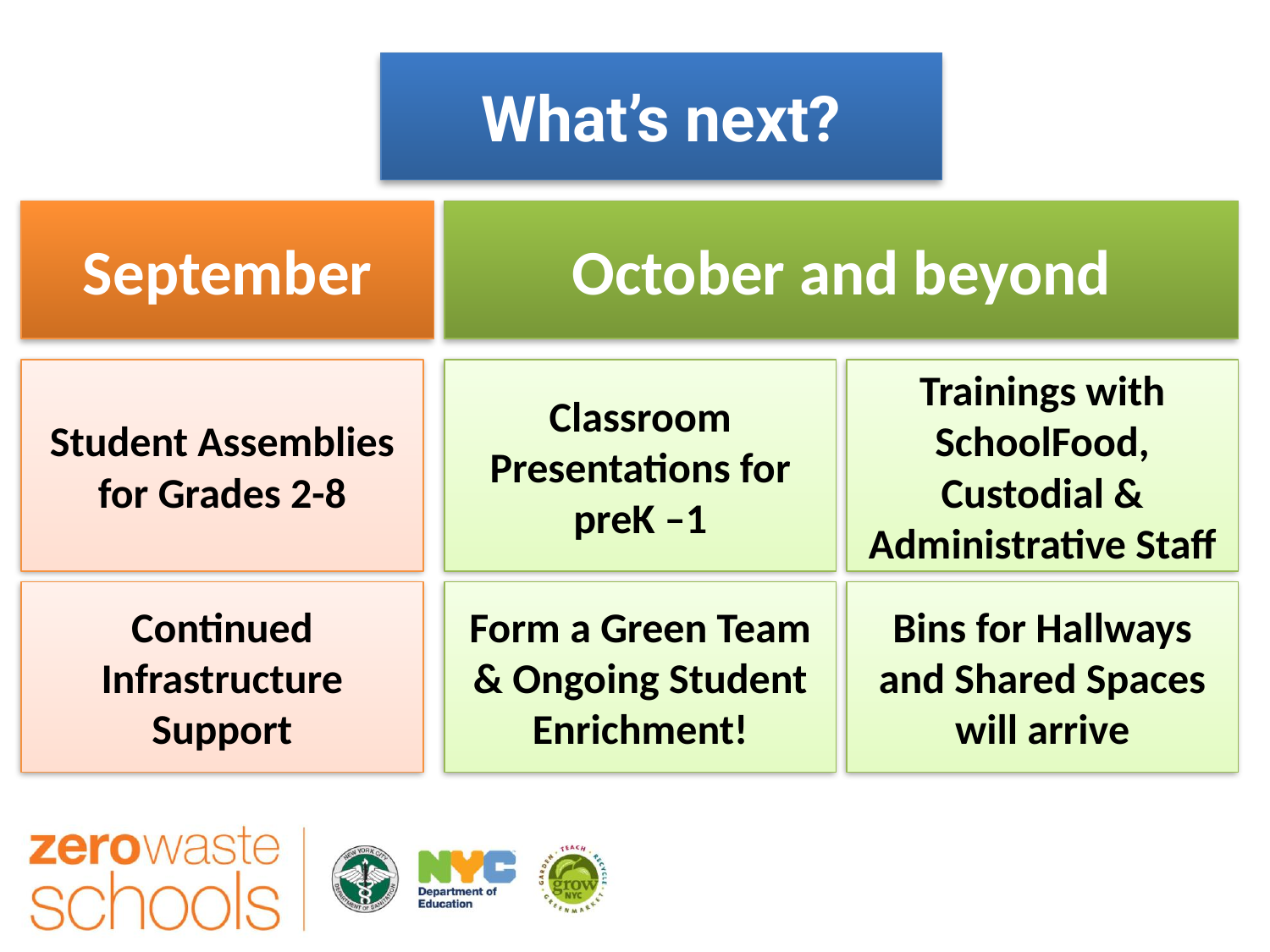

What’s next?
September
Student Assemblies for Grades 2-8
Continued Infrastructure Support
October and beyond
Classroom Presentations for preK –1
Trainings with SchoolFood, Custodial & Administrative Staff
Form a Green Team & Ongoing Student Enrichment!
Bins for Hallways and Shared Spaces will arrive